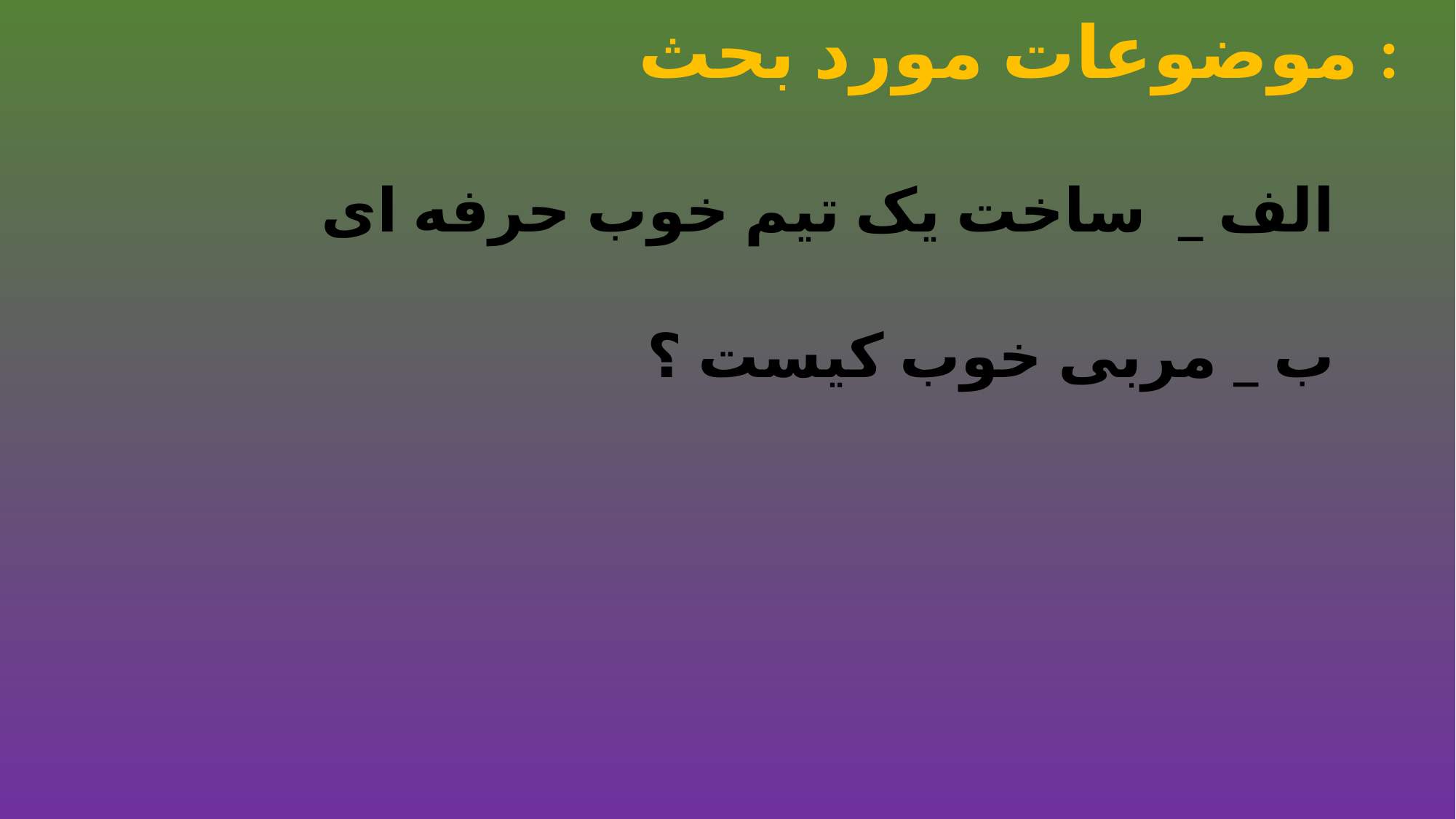

موضوعات مورد بحث :
الف _  ساخت یک تیم خوب حرفه ای

ب _ مربی خوب کیست ؟